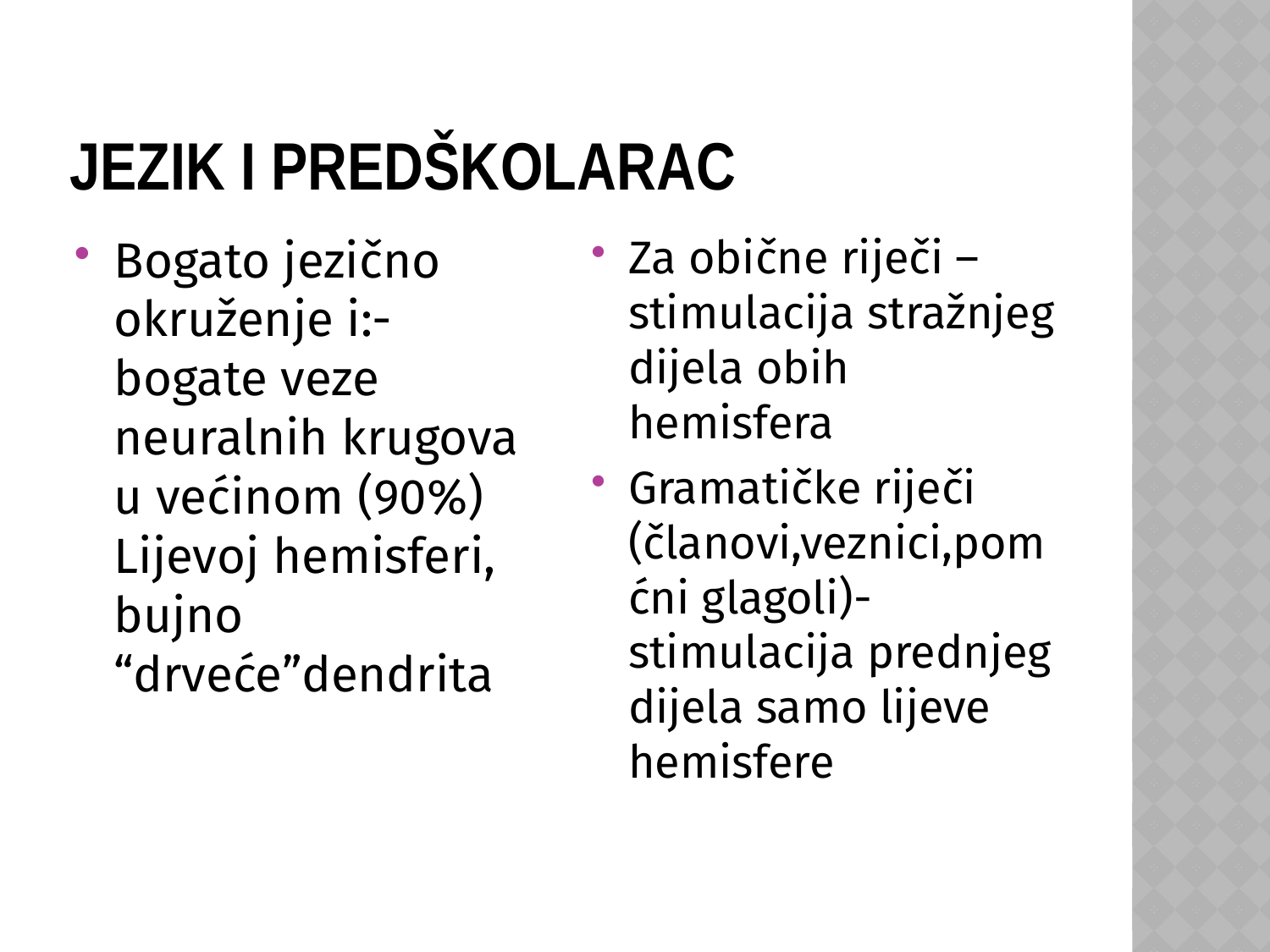

# Jezik i predškolarac
Bogato jezično okruženje i:- bogate veze neuralnih krugova u većinom (90%) Lijevoj hemisferi, bujno “drveće”dendrita
Za obične riječi – stimulacija stražnjeg dijela obih hemisfera
Gramatičke riječi (članovi,veznici,pomćni glagoli)-stimulacija prednjeg dijela samo lijeve hemisfere